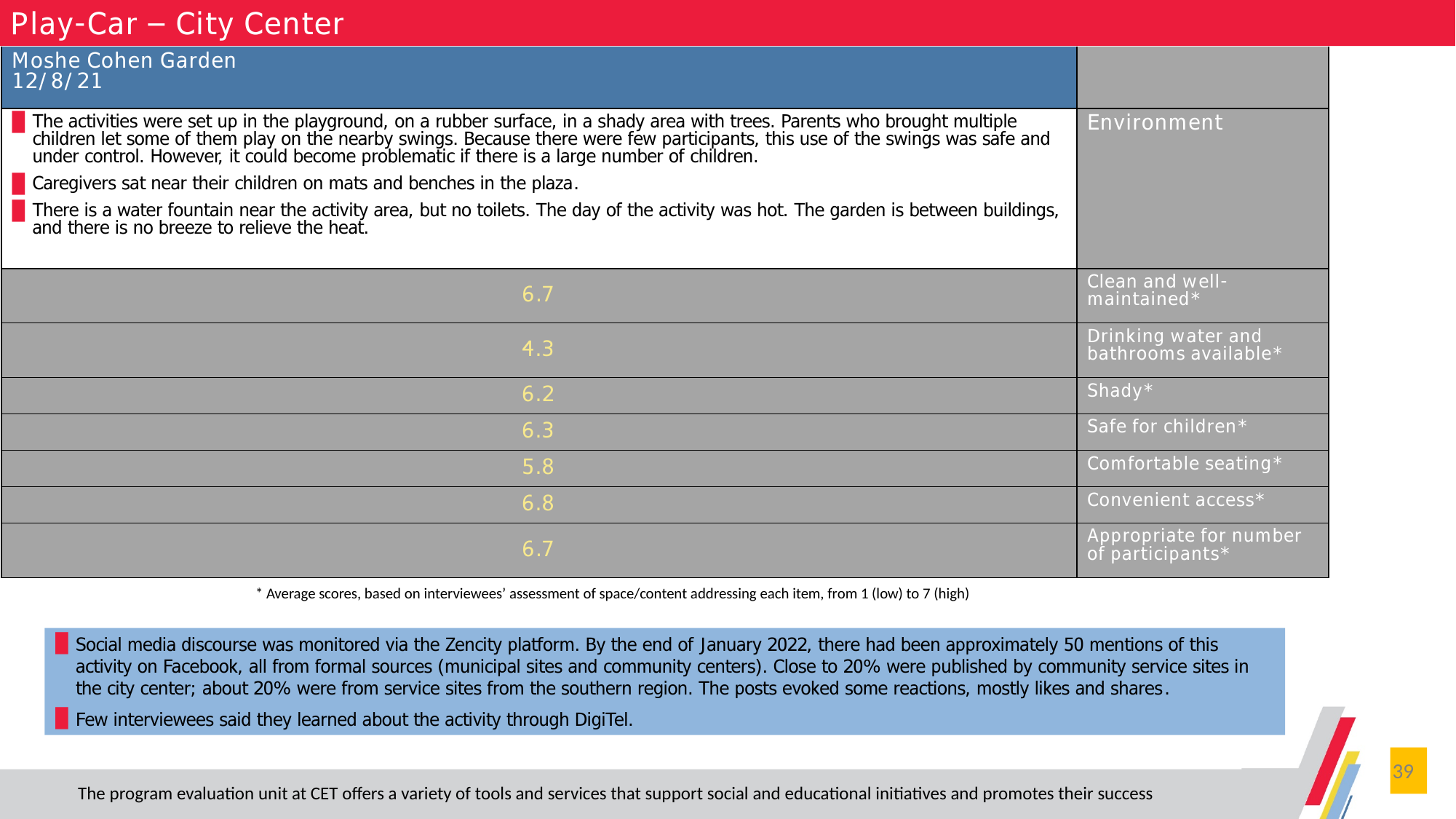

Play-Car – City Center
| Moshe Cohen Garden 12/8/21 |  |
| --- | --- |
| The activities were set up in the playground, on a rubber surface, in a shady area with trees. Parents who brought multiple children let some of them play on the nearby swings. Because there were few participants, this use of the swings was safe and under control. However, it could become problematic if there is a large number of children. Caregivers sat near their children on mats and benches in the plaza. There is a water fountain near the activity area, but no toilets. The day of the activity was hot. The garden is between buildings, and there is no breeze to relieve the heat. | Environment |
| 6.7 | Clean and well-maintained\* |
| 4.3 | Drinking water and bathrooms available\* |
| 6.2 | Shady\* |
| 6.3 | Safe for children\* |
| 5.8 | Comfortable seating\* |
| 6.8 | Convenient access\* |
| 6.7 | Appropriate for number of participants\* |
* Average scores, based on interviewees’ assessment of space/content addressing each item, from 1 (low) to 7 (high)
Social media discourse was monitored via the Zencity platform. By the end of January 2022, there had been approximately 50 mentions of this activity on Facebook, all from formal sources (municipal sites and community centers). Close to 20% were published by community service sites in the city center; about 20% were from service sites from the southern region. The posts evoked some reactions, mostly likes and shares.
Few interviewees said they learned about the activity through DigiTel.
39